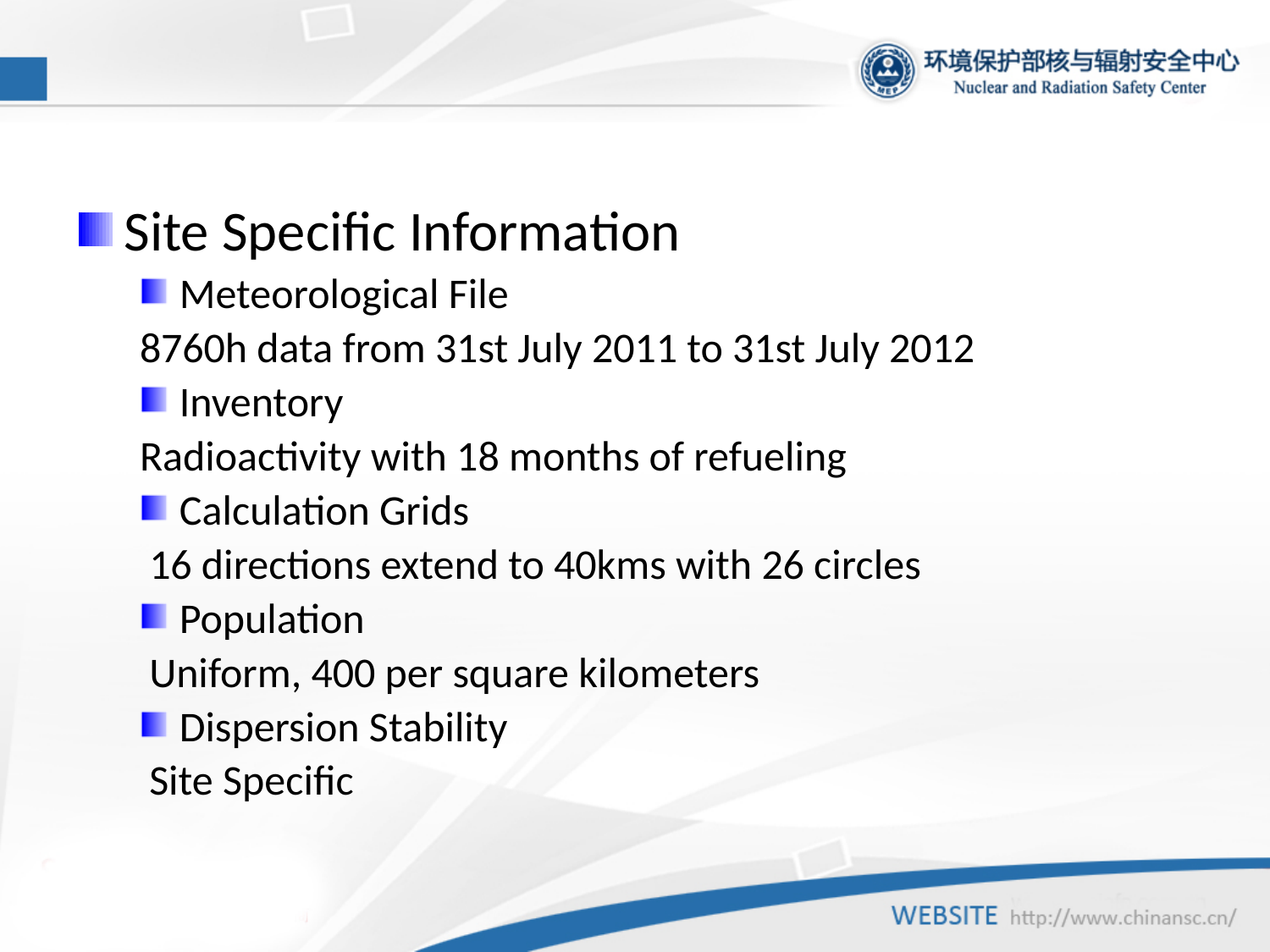

#
Site Specific Information
Meteorological File
8760h data from 31st July 2011 to 31st July 2012
Inventory
Radioactivity with 18 months of refueling
Calculation Grids
 16 directions extend to 40kms with 26 circles
Population
 Uniform, 400 per square kilometers
Dispersion Stability
 Site Specific